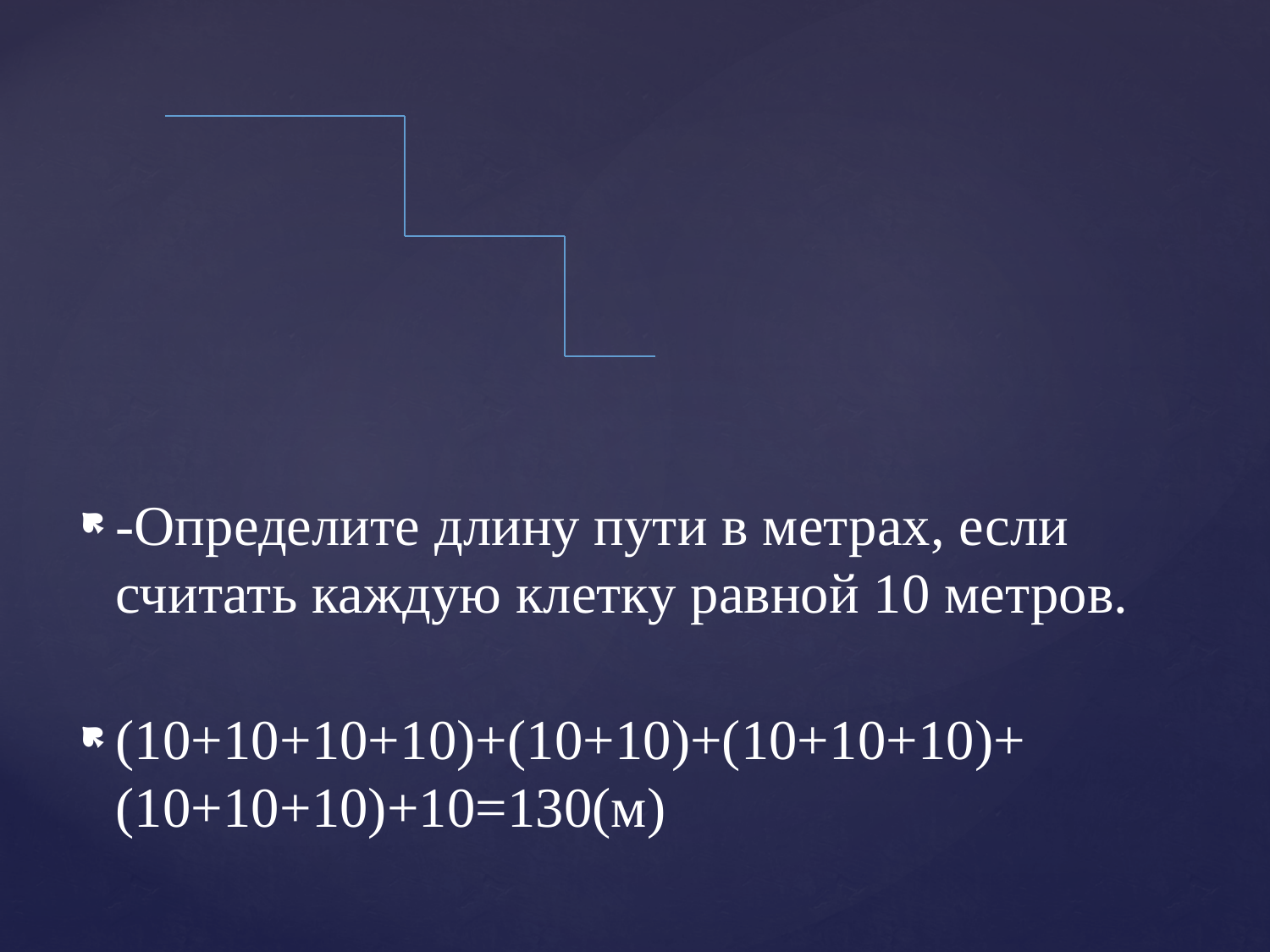

-Определите длину пути в метрах, если считать каждую клетку равной 10 метров.
(10+10+10+10)+(10+10)+(10+10+10)+ (10+10+10)+10=130(м)